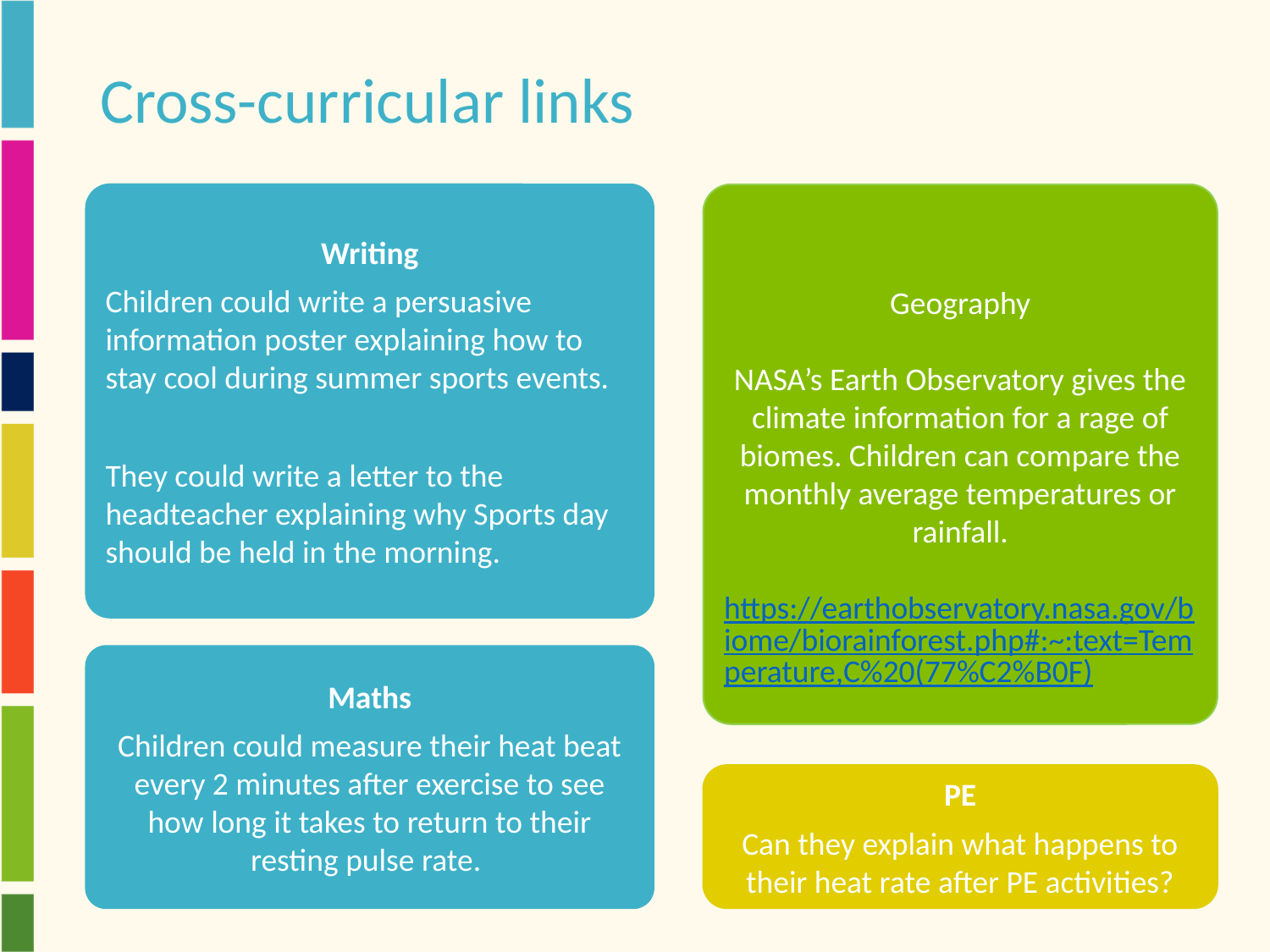

# Cross-curricular links
Writing
Children could write a persuasive information poster explaining how to stay cool during summer sports events.

They could write a letter to the headteacher explaining why Sports day should be held in the morning.
Geography

NASA’s Earth Observatory gives the climate information for a rage of biomes. Children can compare the monthly average temperatures or rainfall.

https://earthobservatory.nasa.gov/biome/biorainforest.php#:~:text=Temperature,C%20(77%C2%B0F)
Maths
Children could measure their heat beat every 2 minutes after exercise to see how long it takes to return to their resting pulse rate.
PE
Can they explain what happens to their heat rate after PE activities?